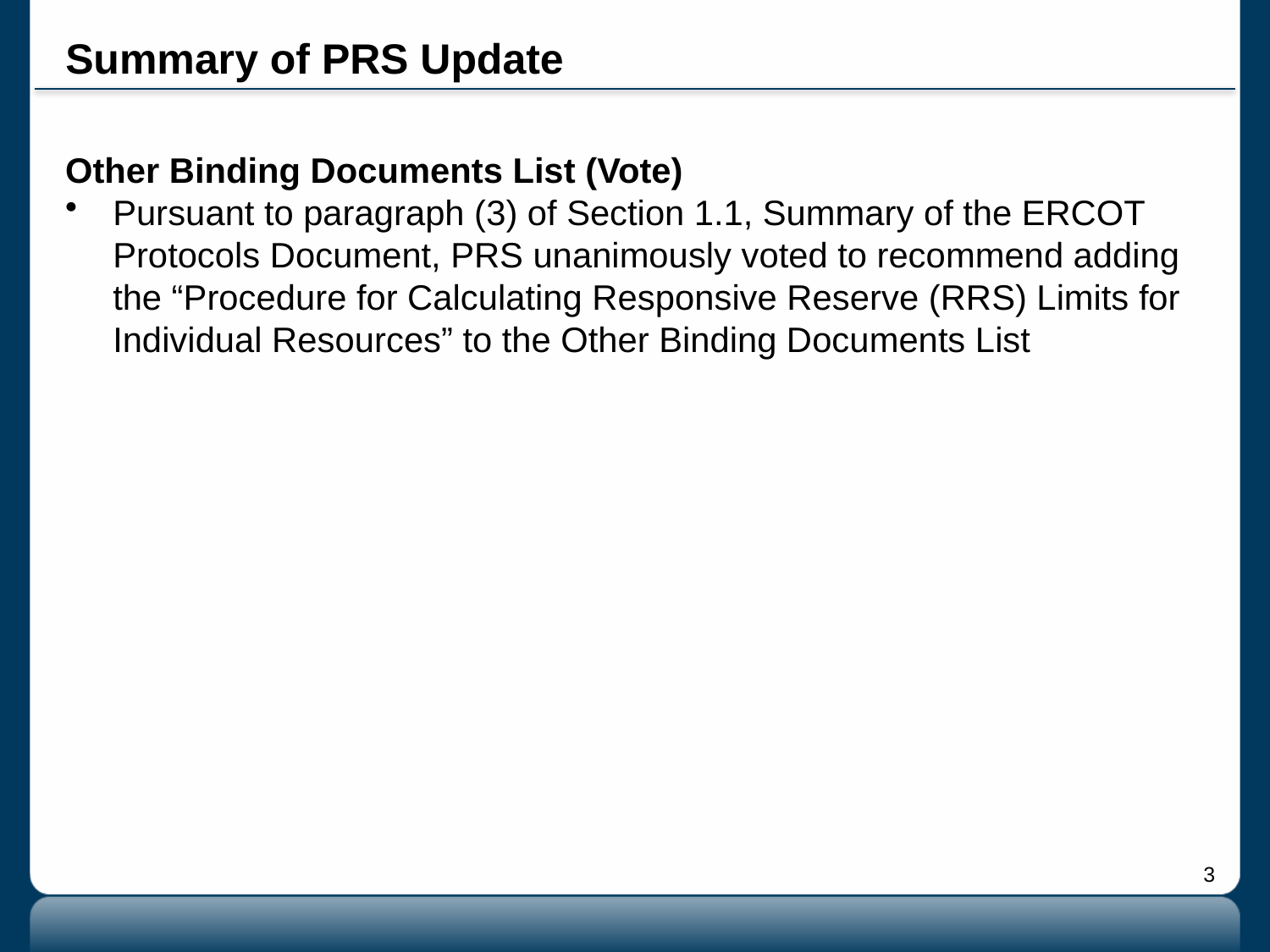

# Summary of PRS Update

Other Binding Documents List (Vote)
Pursuant to paragraph (3) of Section 1.1, Summary of the ERCOT Protocols Document, PRS unanimously voted to recommend adding the “Procedure for Calculating Responsive Reserve (RRS) Limits for Individual Resources” to the Other Binding Documents List